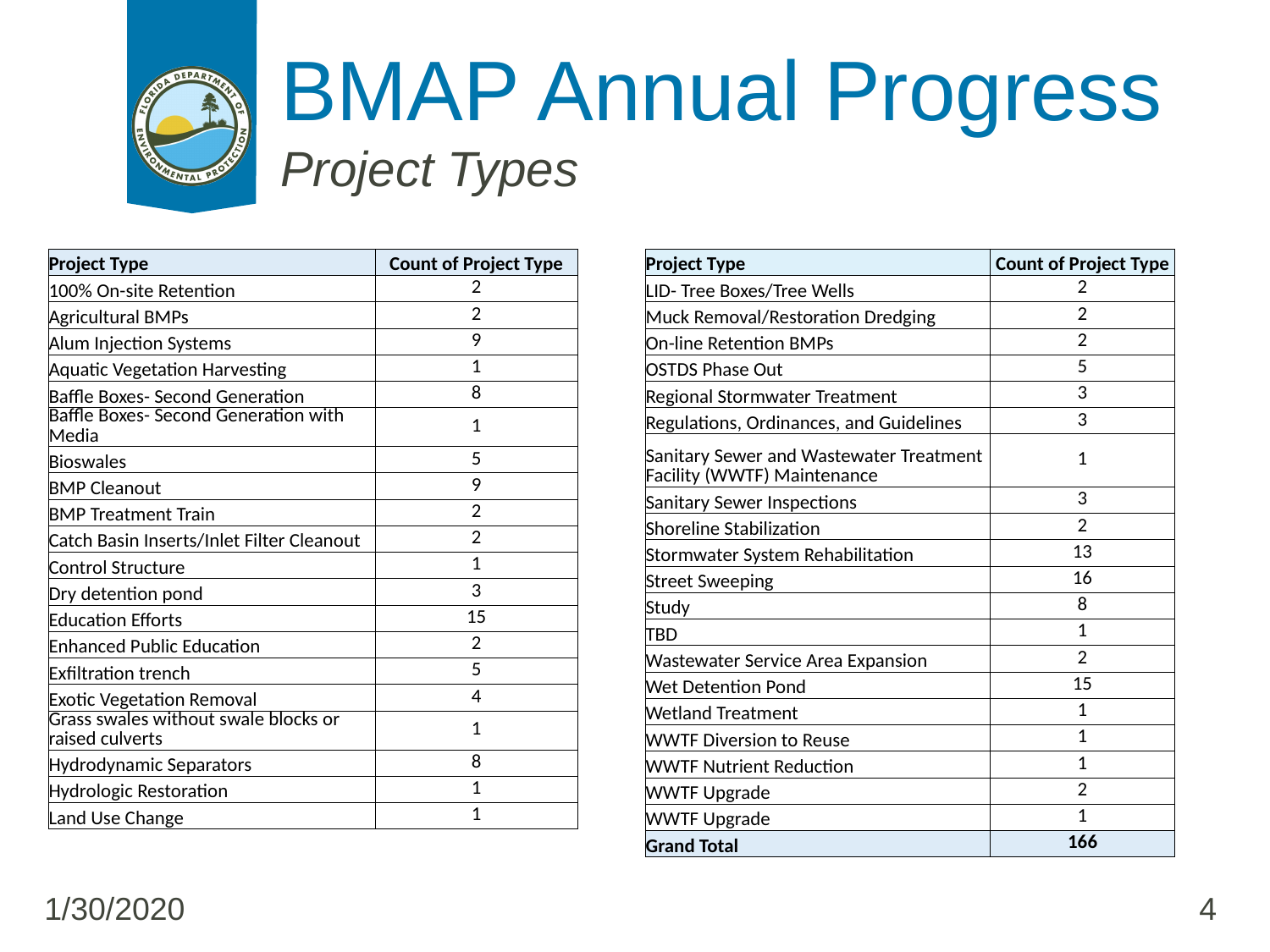

# BMAP Annual Progress
Project Types
| Project Type | Count of Project Type |
| --- | --- |
| 100% On-site Retention | 2 |
| Agricultural BMPs | 2 |
| Alum Injection Systems | 9 |
| Aquatic Vegetation Harvesting | 1 |
| Baffle Boxes- Second Generation | 8 |
| Baffle Boxes- Second Generation with Media | 1 |
| Bioswales | 5 |
| BMP Cleanout | 9 |
| BMP Treatment Train | 2 |
| Catch Basin Inserts/Inlet Filter Cleanout | 2 |
| Control Structure | 1 |
| Dry detention pond | 3 |
| Education Efforts | 15 |
| Enhanced Public Education | 2 |
| Exfiltration trench | 5 |
| Exotic Vegetation Removal | 4 |
| Grass swales without swale blocks or raised culverts | 1 |
| Hydrodynamic Separators | 8 |
| Hydrologic Restoration | 1 |
| Land Use Change | 1 |
| Project Type | Count of Project Type |
| --- | --- |
| LID- Tree Boxes/Tree Wells | 2 |
| Muck Removal/Restoration Dredging | 2 |
| On-line Retention BMPs | 2 |
| OSTDS Phase Out | 5 |
| Regional Stormwater Treatment | 3 |
| Regulations, Ordinances, and Guidelines | 3 |
| Sanitary Sewer and Wastewater Treatment Facility (WWTF) Maintenance | 1 |
| Sanitary Sewer Inspections | 3 |
| Shoreline Stabilization | 2 |
| Stormwater System Rehabilitation | 13 |
| Street Sweeping | 16 |
| Study | 8 |
| TBD | 1 |
| Wastewater Service Area Expansion | 2 |
| Wet Detention Pond | 15 |
| Wetland Treatment | 1 |
| WWTF Diversion to Reuse | 1 |
| WWTF Nutrient Reduction | 1 |
| WWTF Upgrade | 2 |
| WWTF Upgrade | 1 |
| Grand Total | 166 |
1/30/2020